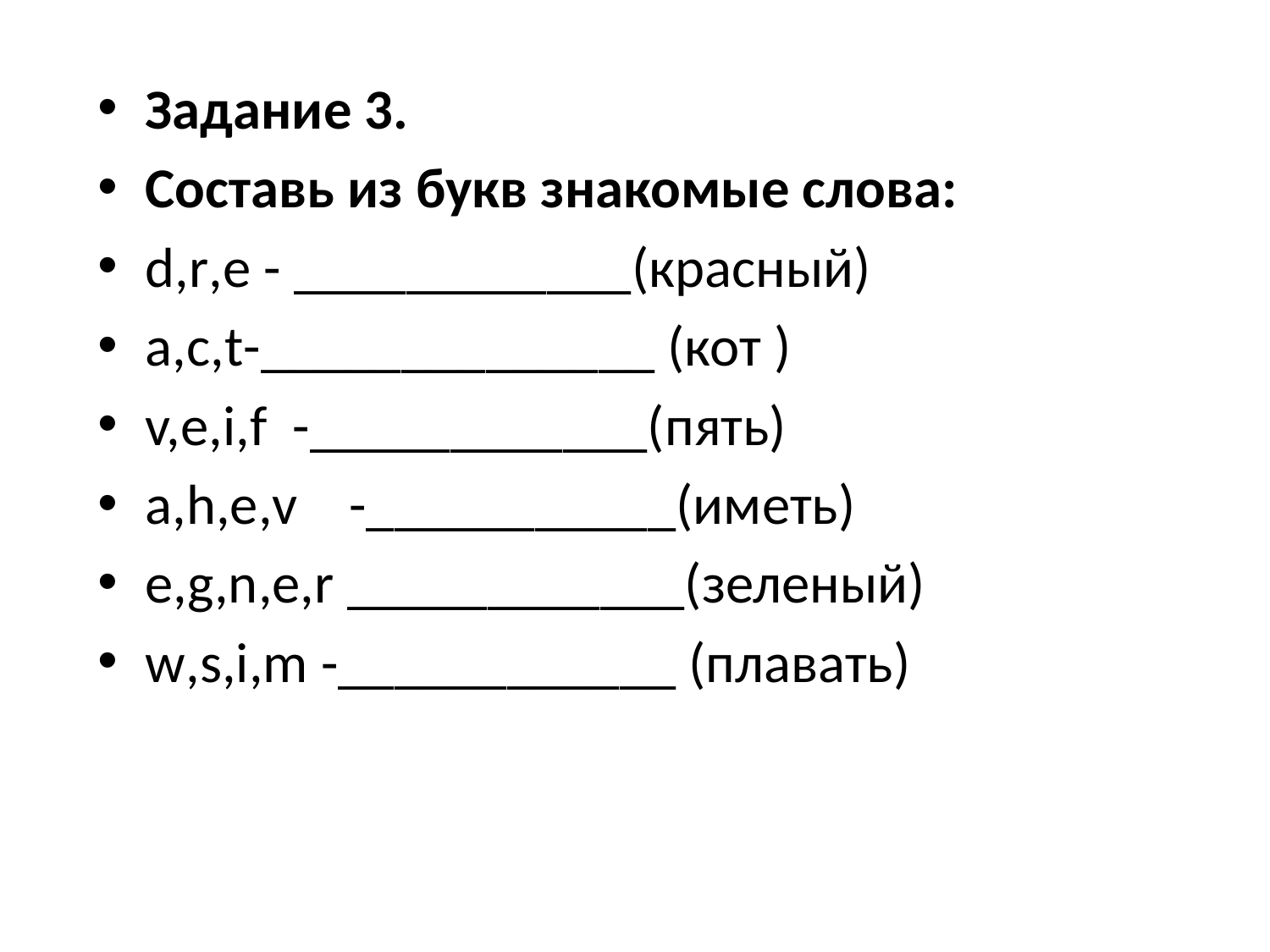

Задание 3.
Составь из букв знакомые слова:
d,r,e - ____________(красный)
a,c,t-______________ (кот )
v,e,i,f  -____________(пять)
a,h,e,v    -___________(иметь)
e,g,n,e,r ____________(зеленый)
w,s,i,m -____________ (плавать)